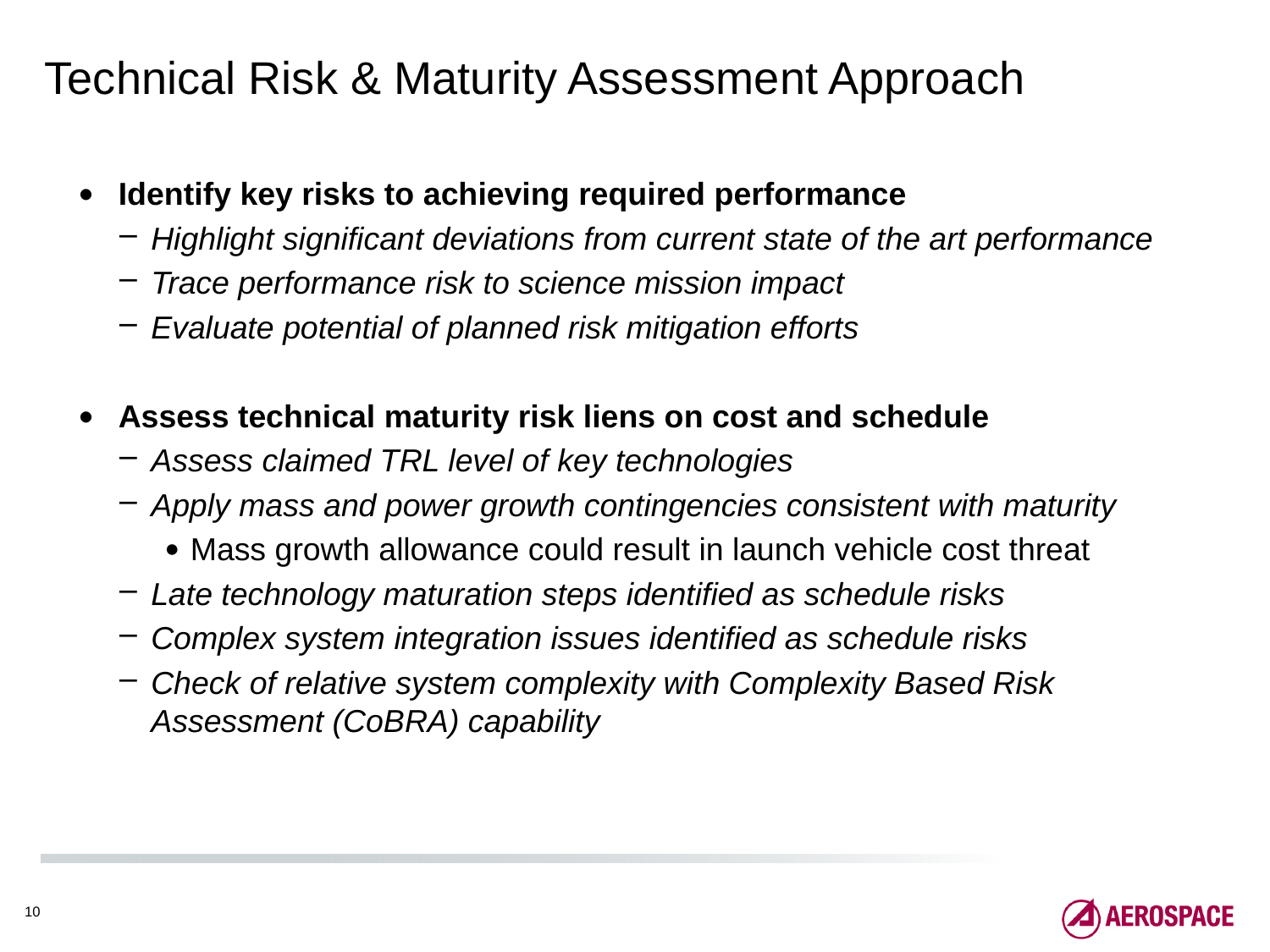

# Technical Risk & Maturity Assessment Approach
Identify key risks to achieving required performance
Highlight significant deviations from current state of the art performance
Trace performance risk to science mission impact
Evaluate potential of planned risk mitigation efforts

Assess technical maturity risk liens on cost and schedule
Assess claimed TRL level of key technologies
Apply mass and power growth contingencies consistent with maturity
Mass growth allowance could result in launch vehicle cost threat
Late technology maturation steps identified as schedule risks
Complex system integration issues identified as schedule risks
Check of relative system complexity with Complexity Based Risk Assessment (CoBRA) capability